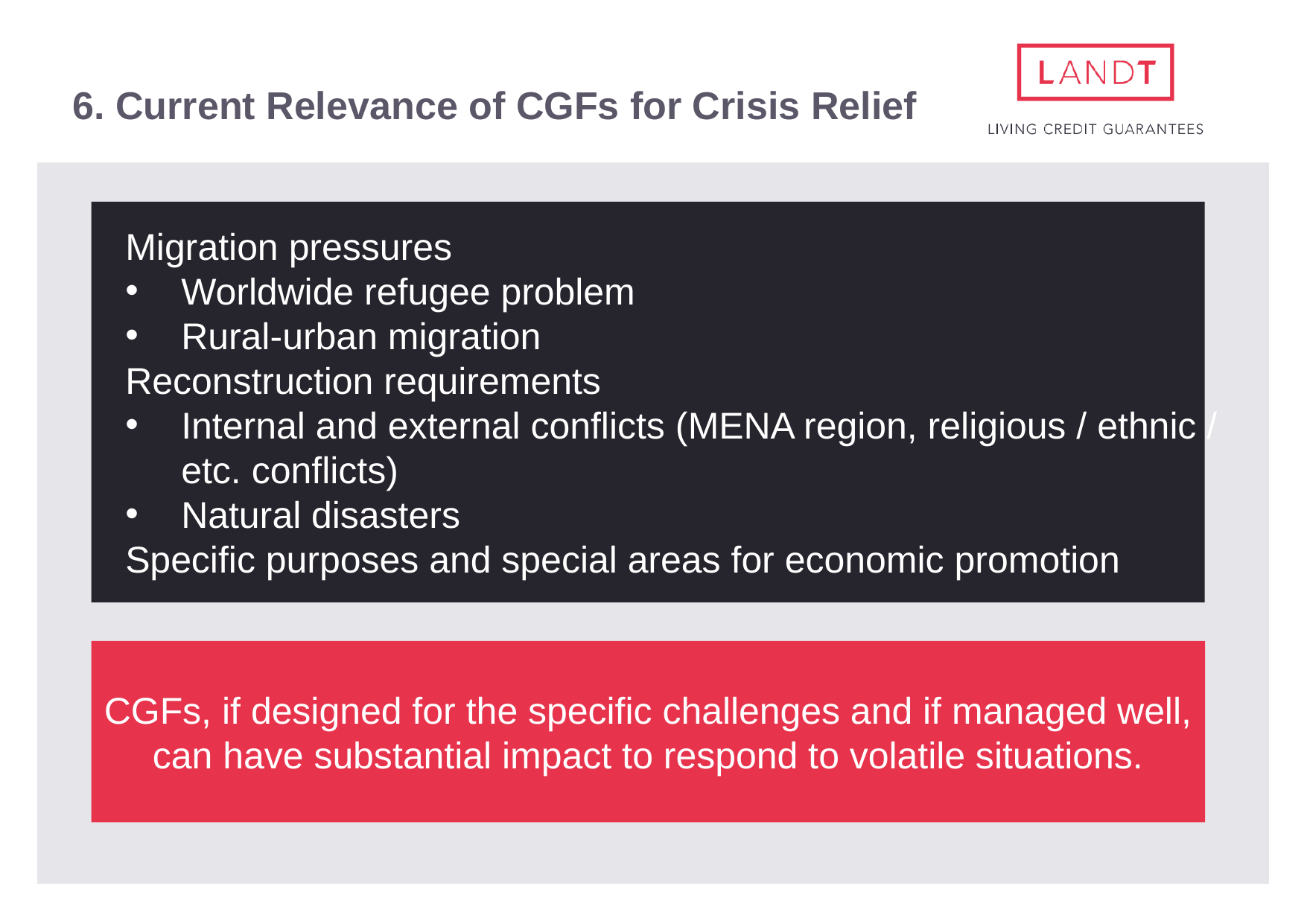

# 6. Current Relevance of CGFs for Crisis Relief

Migration pressures
Worldwide refugee problem
Rural-urban migration
Reconstruction requirements
Internal and external conflicts (MENA region, religious / ethnic / etc. conflicts)
Natural disasters
Specific purposes and special areas for economic promotion
CGFs, if designed for the specific challenges and if managed well, can have substantial impact to respond to volatile situations.